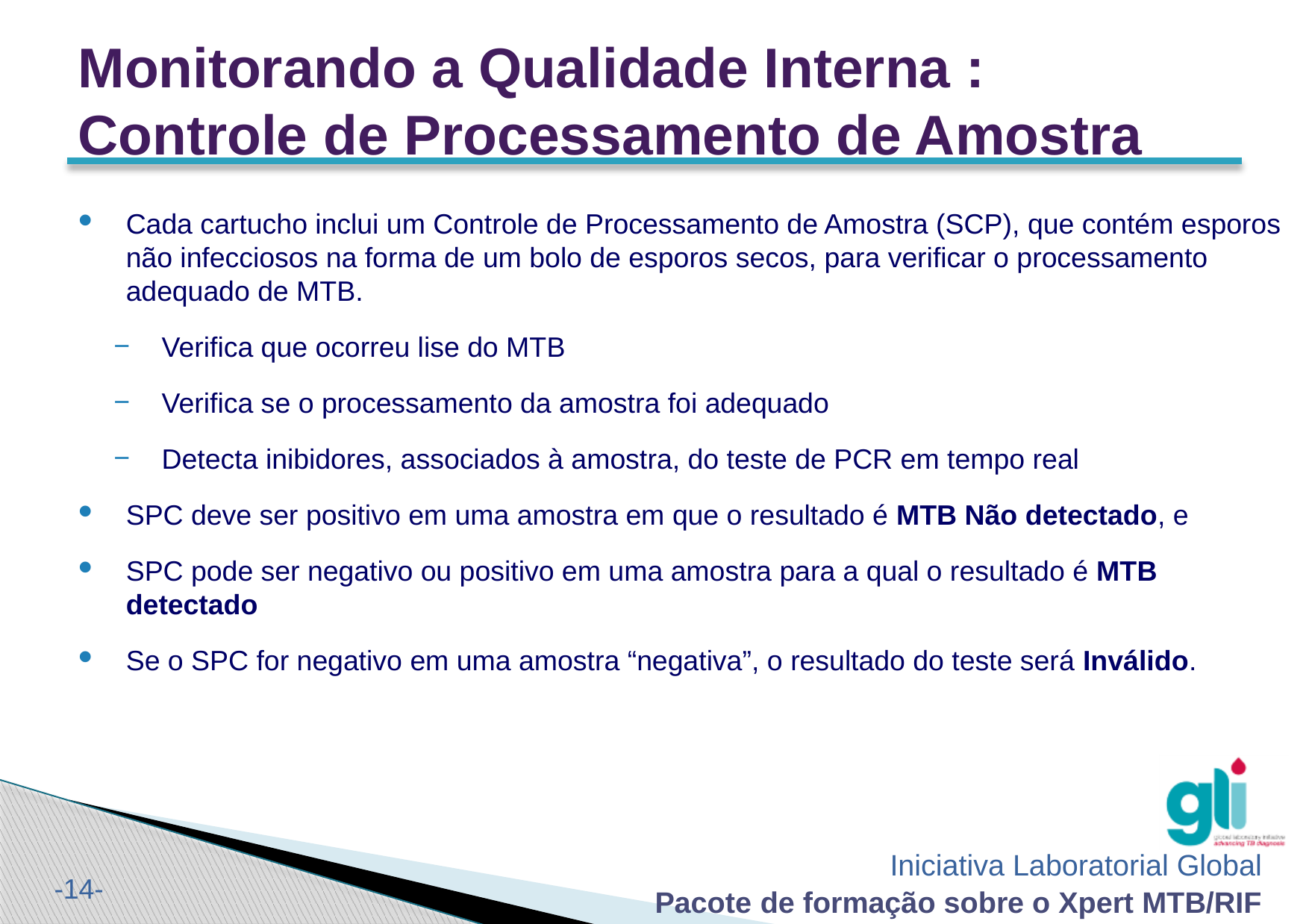

# Monitorando a Qualidade Interna : Controle de Processamento de Amostra
Cada cartucho inclui um Controle de Processamento de Amostra (SCP), que contém esporos não infecciosos na forma de um bolo de esporos secos, para verificar o processamento adequado de MTB.
Verifica que ocorreu lise do MTB
Verifica se o processamento da amostra foi adequado
Detecta inibidores, associados à amostra, do teste de PCR em tempo real
SPC deve ser positivo em uma amostra em que o resultado é MTB Não detectado, e
SPC pode ser negativo ou positivo em uma amostra para a qual o resultado é MTB detectado
Se o SPC for negativo em uma amostra “negativa”, o resultado do teste será Inválido.